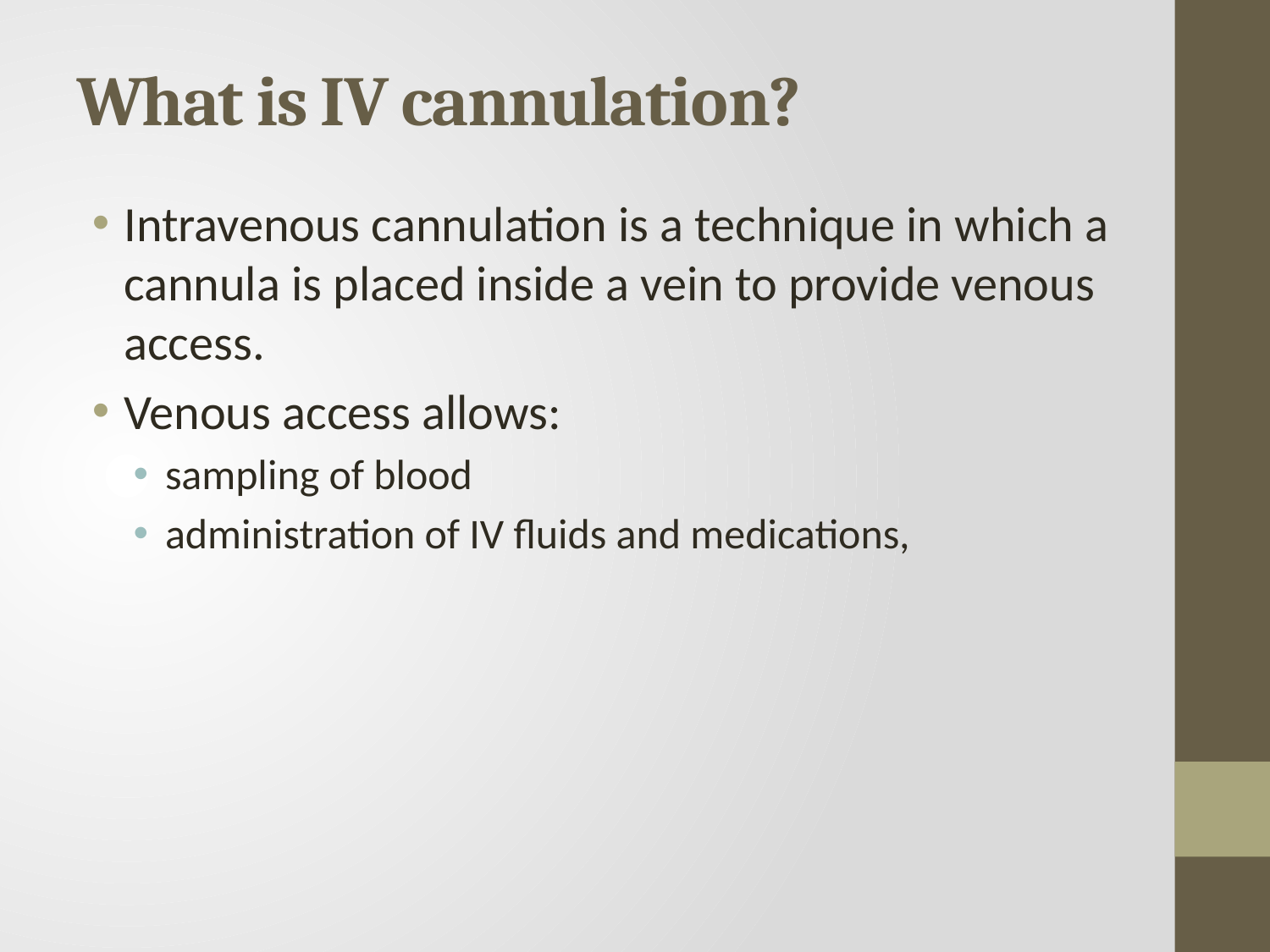

# What is IV cannulation?
Intravenous cannulation is a technique in which a cannula is placed inside a vein to provide venous access.
Venous access allows:
sampling of blood
administration of IV fluids and medications,